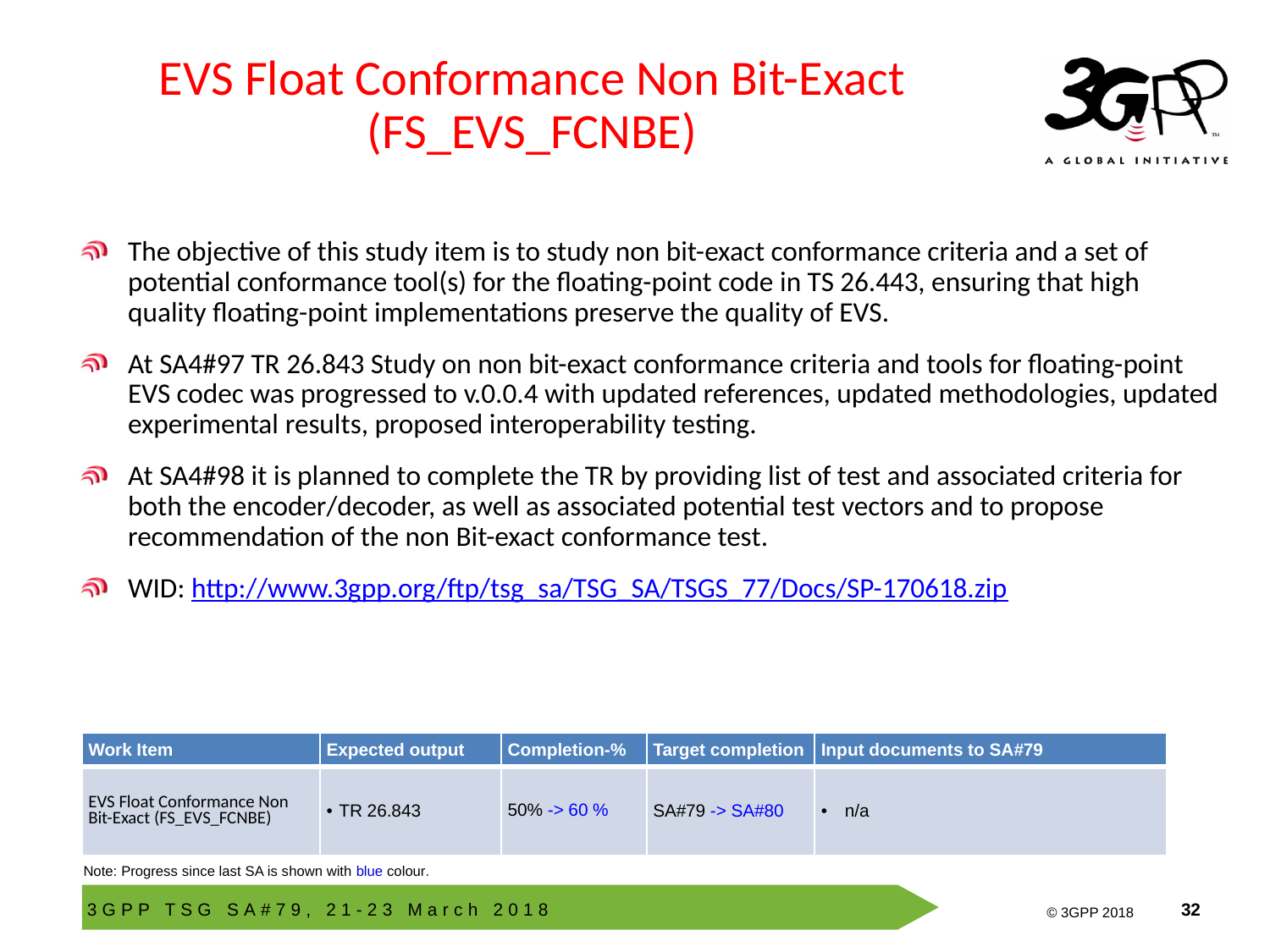

# EVS Float Conformance Non Bit-Exact (FS_EVS_FCNBE)
The objective of this study item is to study non bit-exact conformance criteria and a set of potential conformance tool(s) for the floating-point code in TS 26.443, ensuring that high quality floating-point implementations preserve the quality of EVS.
At SA4#97 TR 26.843 Study on non bit-exact conformance criteria and tools for floating-point EVS codec was progressed to v.0.0.4 with updated references, updated methodologies, updated experimental results, proposed interoperability testing.
At SA4#98 it is planned to complete the TR by providing list of test and associated criteria for both the encoder/decoder, as well as associated potential test vectors and to propose recommendation of the non Bit-exact conformance test.
WID: http://www.3gpp.org/ftp/tsg_sa/TSG_SA/TSGS_77/Docs/SP-170618.zip
| Work Item | Expected output | Completion-% | Target completion | Input documents to SA#79 |
| --- | --- | --- | --- | --- |
| EVS Float Conformance Non Bit-Exact (FS\_EVS\_FCNBE) | TR 26.843 | 50% -> 60 % | SA#79 -> SA#80 | n/a |
Note: Progress since last SA is shown with blue colour.